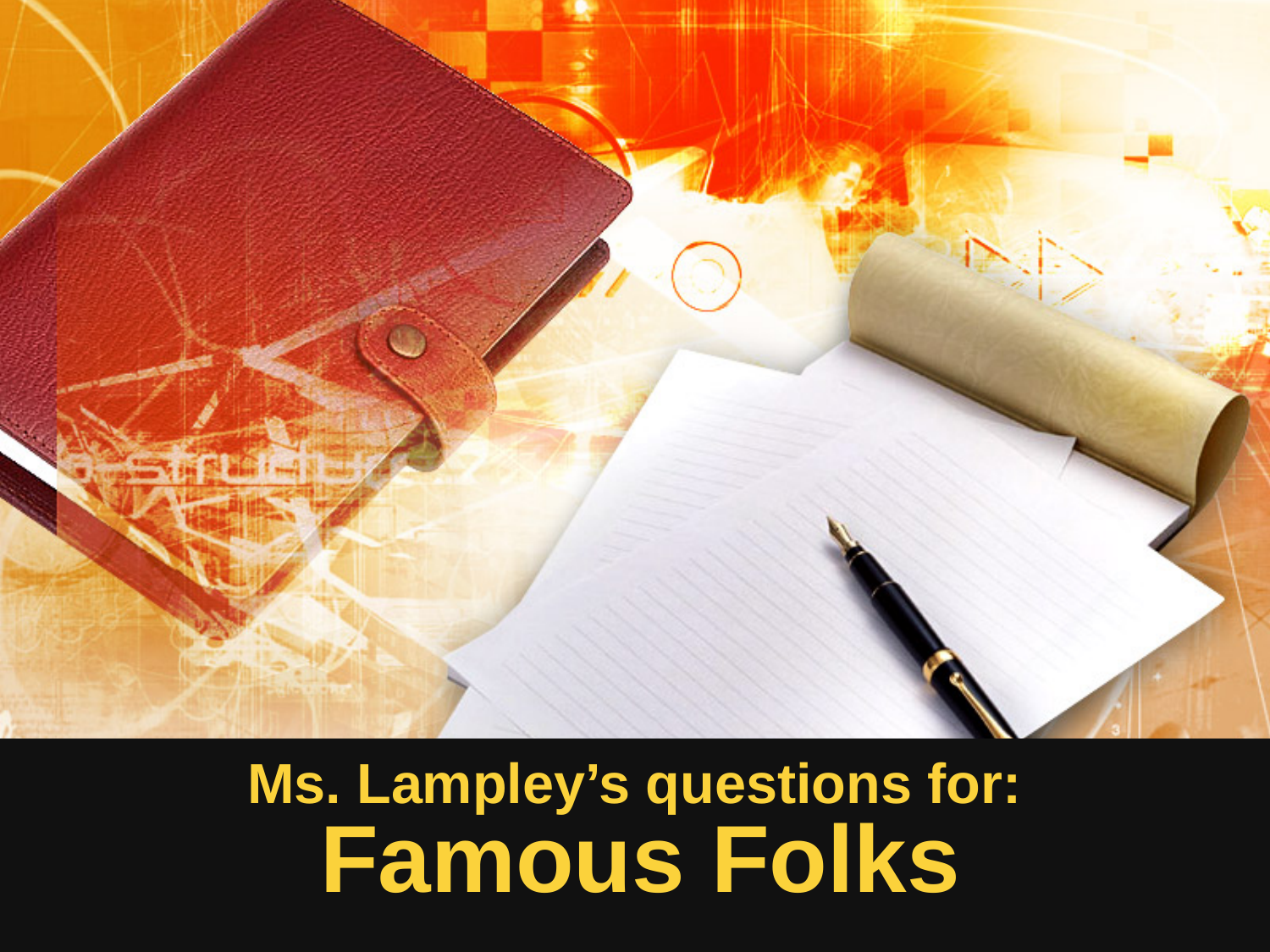

Ms. Lampley’s questions for:
# Famous Folks